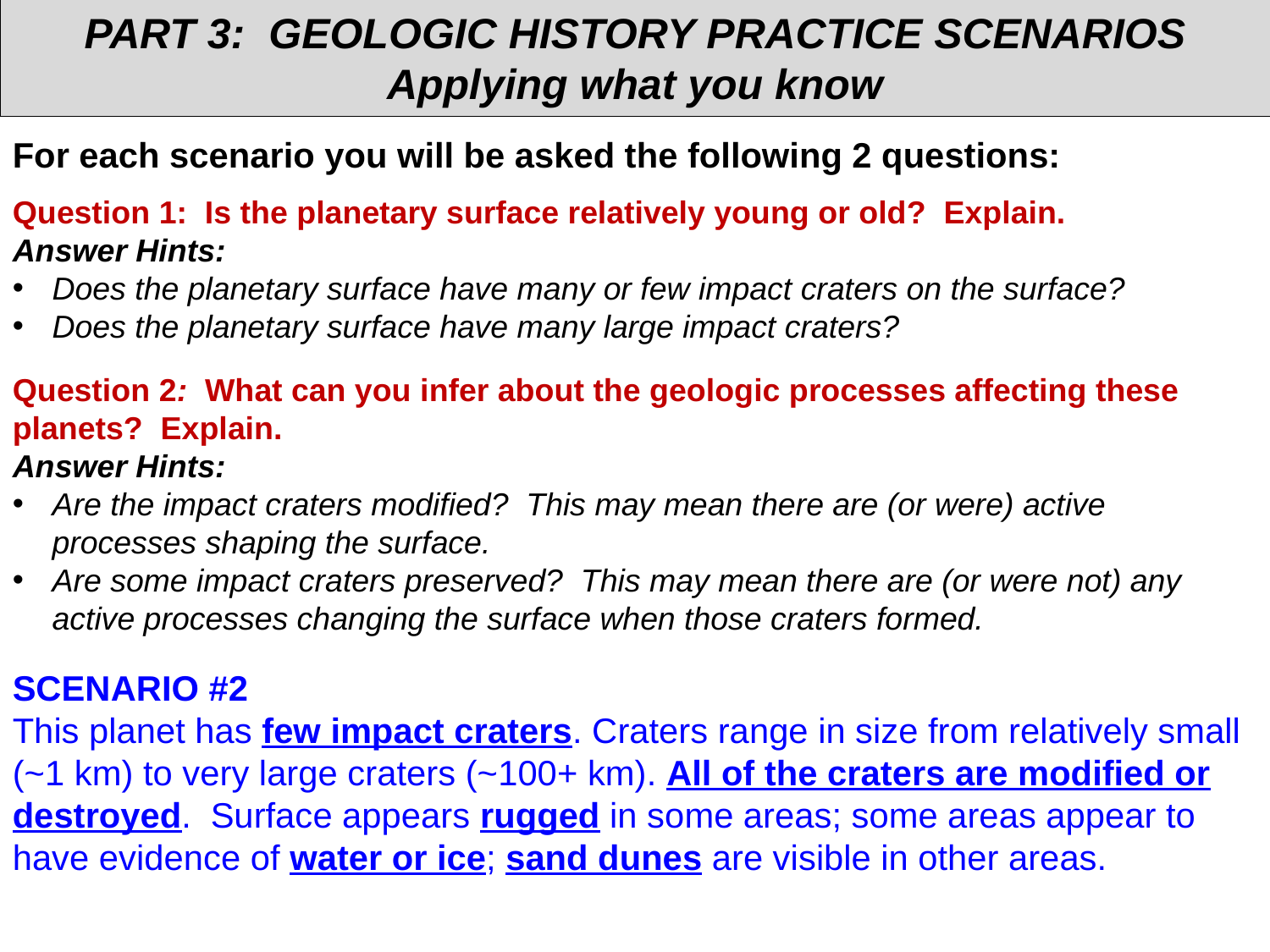

PART 3:  GEOLOGIC HISTORY PRACTICE SCENARIOS
Applying what you know

For each scenario you will be asked the following 2 questions:

Question 1:  Is the planetary surface relatively young or old?  Explain.
Answer Hints:
Does the planetary surface have many or few impact craters on the surface?
Does the planetary surface have many large impact craters?

Question 2:  What can you infer about the geologic processes affecting these planets?  Explain.
Answer Hints:
Are the impact craters modified?  This may mean there are (or were) active processes shaping the surface.
Are some impact craters preserved?  This may mean there are (or were not) any active processes changing the surface when those craters formed.

SCENARIO #2
This planet has few impact craters. Craters range in size from relatively small (~1 km) to very large craters (~100+ km). All of the craters are modified or destroyed.  Surface appears rugged in some areas; some areas appear to have evidence of water or ice; sand dunes are visible in other areas.